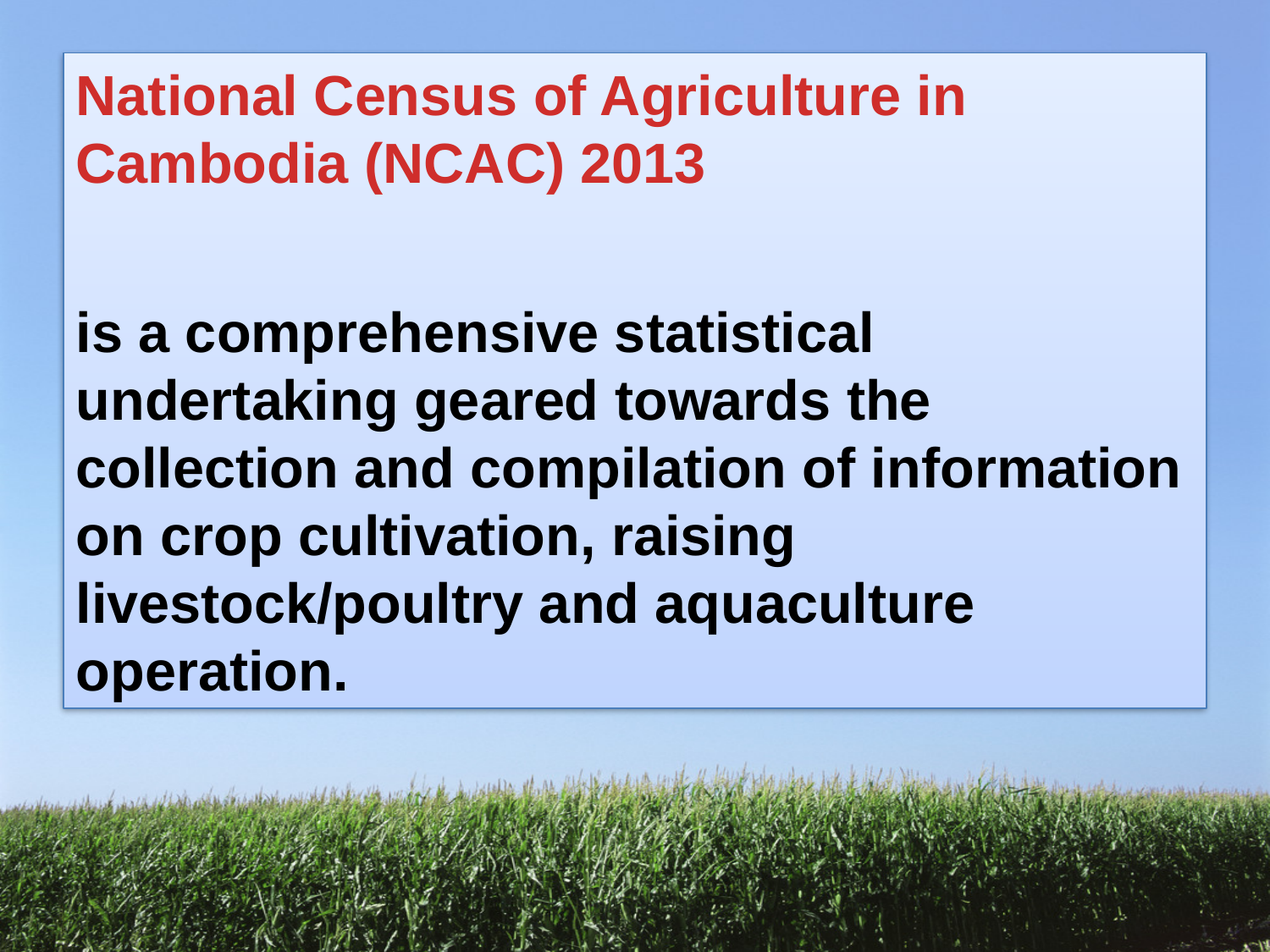

National Census of Agriculture in Cambodia (NCAC) 2013

is a comprehensive statistical undertaking geared towards the collection and compilation of information on crop cultivation, raising livestock/poultry and aquaculture operation.